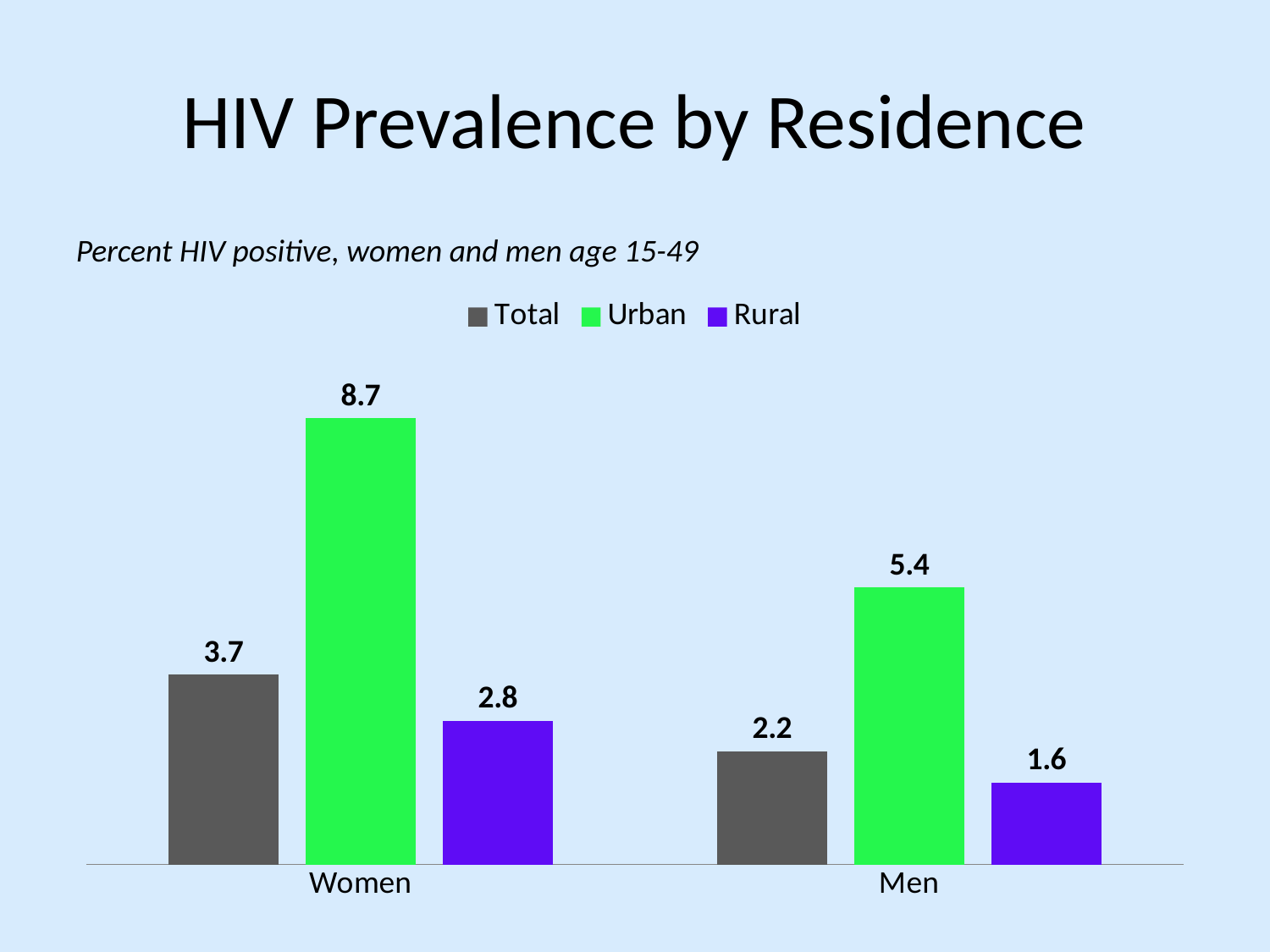

# HIV Prevalence by Residence
Percent HIV positive, women and men age 15-49

### Chart

| Category | Total | Urban | Rural |
|---|---|---|---|
| Women | 3.7 | 8.700000000000001 | 2.8 |
| Men | 2.2 | 5.4 | 1.6 |